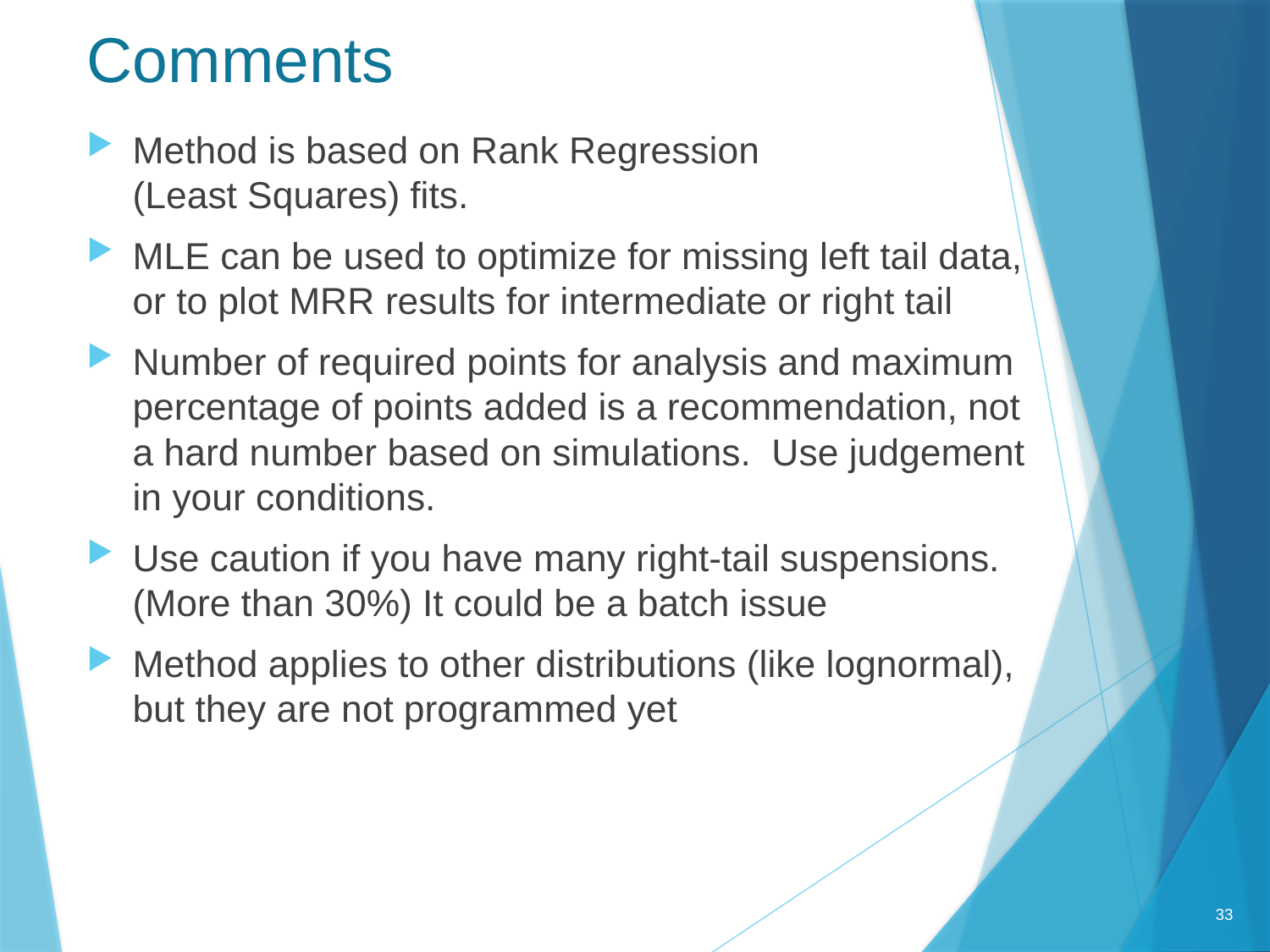

# Comments
Method is based on Rank Regression
(Least Squares) fits.
MLE can be used to optimize for missing left tail data, or to plot MRR results for intermediate or right tail
Number of required points for analysis and maximum percentage of points added is a recommendation, not a hard number based on simulations.  Use judgement in your conditions.
Use caution if you have many right-tail suspensions.  (More than 30%) It could be a batch issue
Method applies to other distributions (like lognormal), but they are not programmed yet
33